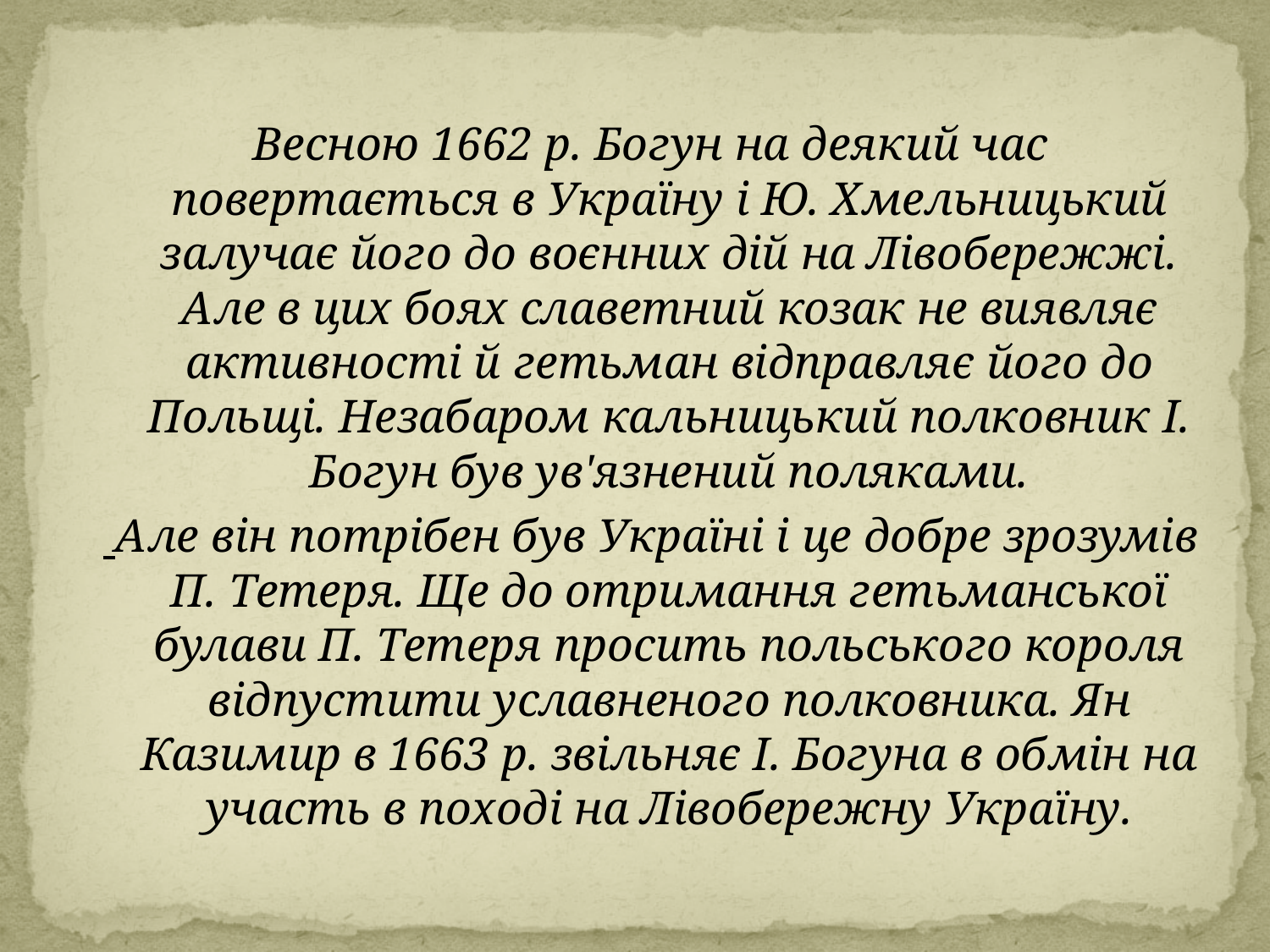

Весною 1662 р. Богун на деякий час повертається в Україну і Ю. Хмельницький залучає його до воєнних дій на Лівобережжі. Але в цих боях славетний козак не виявляє активності й гетьман відправляє його до Польщі. Незабаром кальницький полковник І. Богун був ув'язнений поляками.
 Але він потрібен був Україні і це добре зрозумів П. Тетеря. Ще до отримання гетьманської булави П. Тетеря просить польського короля відпустити уславненого полковника. Ян Казимир в 1663 р. звільняє І. Богуна в обмін на участь в поході на Лівобережну Україну.